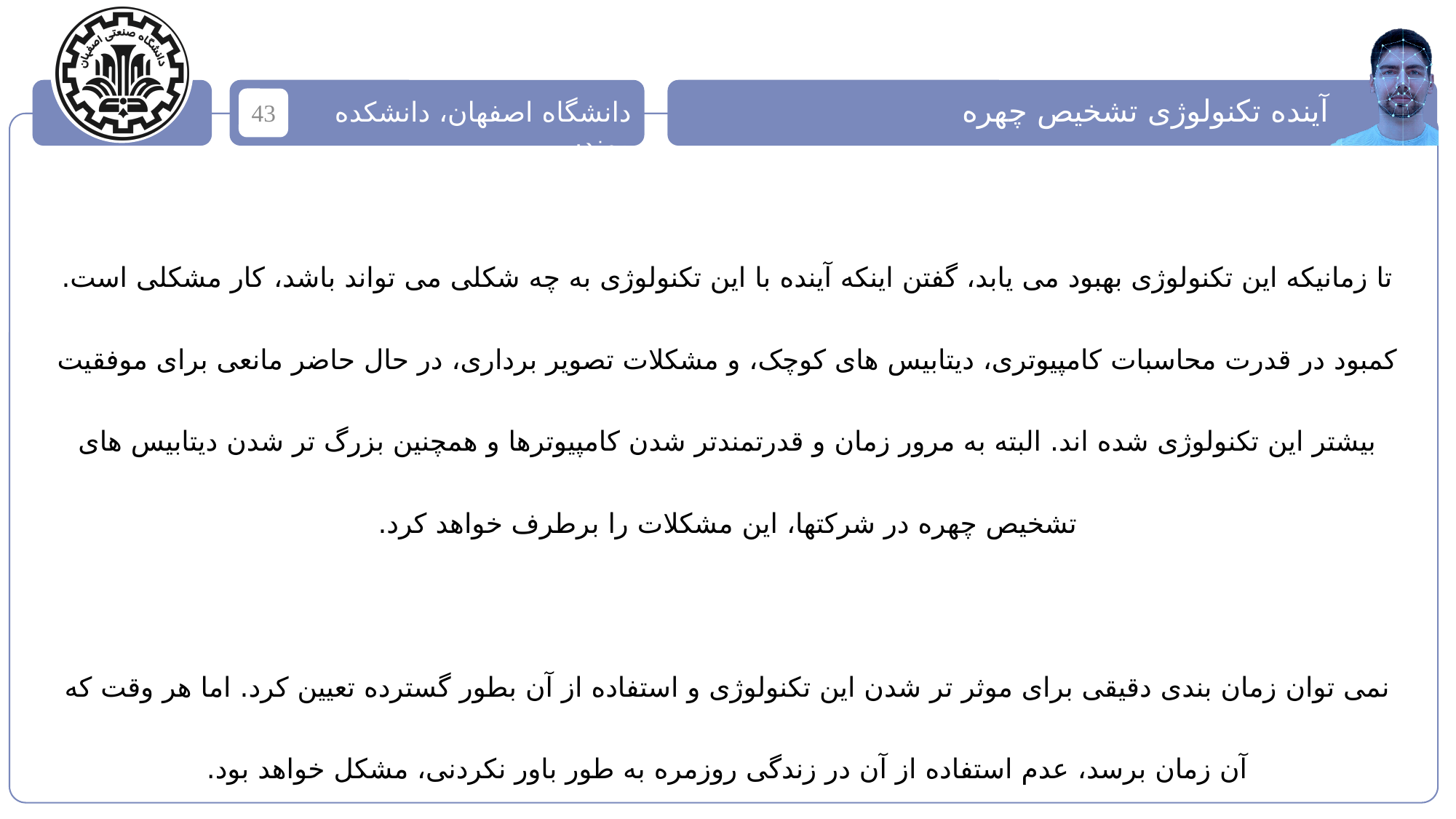

آینده تکنولوژی تشخیص چهره
دانشگاه اصفهان، دانشکده مهندسی
43
تا زمانیکه این تکنولوژی بهبود می یابد، گفتن اینکه آینده با این تکنولوژی به چه شکلی می تواند باشد، کار مشکلی است. کمبود در قدرت محاسبات کامپیوتری، دیتابیس های کوچک، و مشکلات تصویر برداری، در حال حاضر مانعی برای موفقیت بیشتر این تکنولوژی شده اند. البته به مرور زمان و قدرتمندتر شدن کامپیوترها و همچنین بزرگ تر شدن دیتابیس های تشخیص چهره در شرکتها، این مشکلات را برطرف خواهد کرد.

نمی توان زمان بندی دقیقی برای موثر تر شدن این تکنولوژی و استفاده از آن بطور گسترده تعیین کرد. اما هر وقت که آن زمان برسد، عدم استفاده از آن در زندگی روزمره به طور باور نکردنی، مشکل خواهد بود.